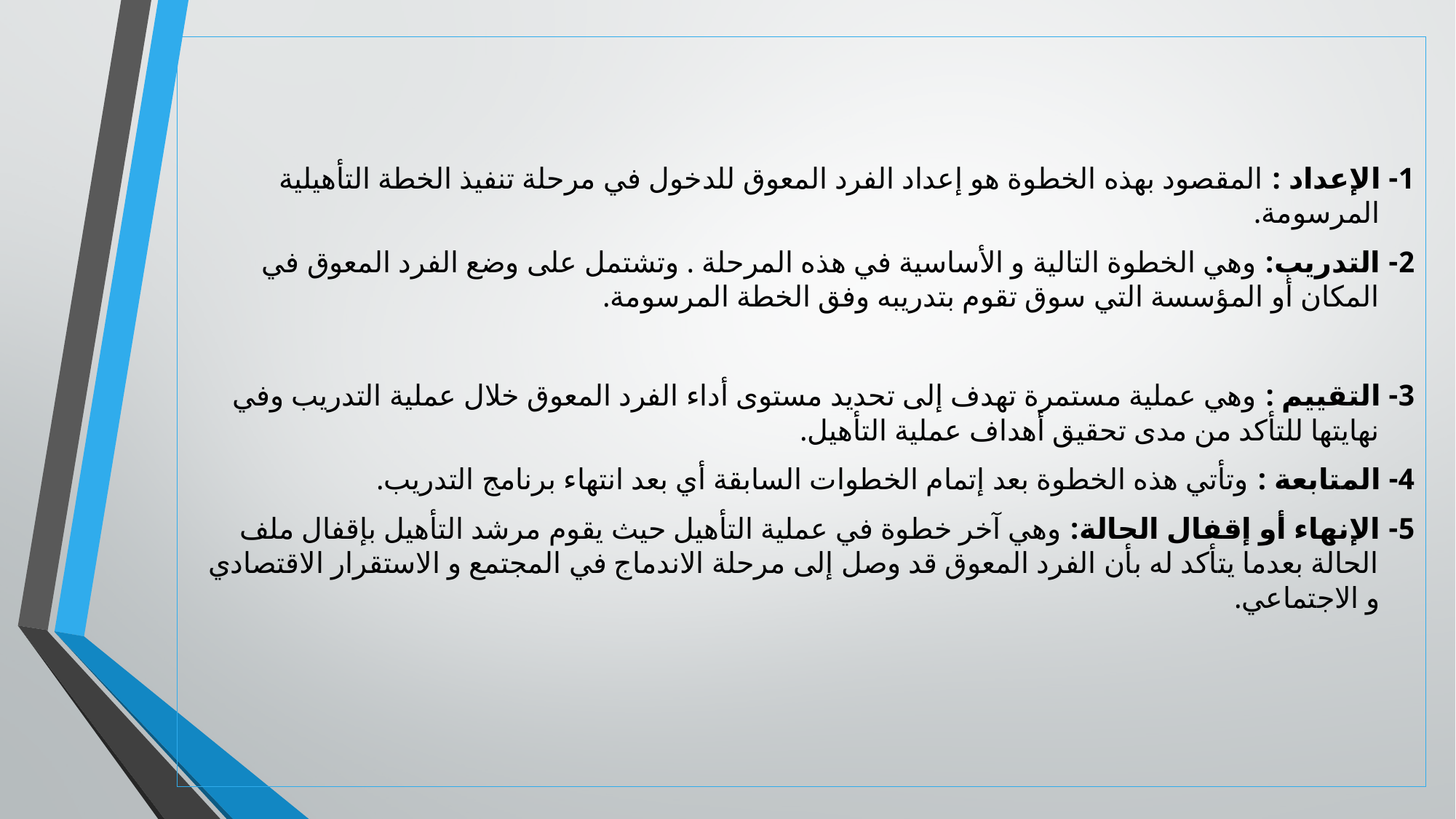

1- الإعداد : المقصود بهذه الخطوة هو إعداد الفرد المعوق للدخول في مرحلة تنفيذ الخطة التأهيلية المرسومة.
2- التدريب: وهي الخطوة التالية و الأساسية في هذه المرحلة . وتشتمل على وضع الفرد المعوق في المكان أو المؤسسة التي سوق تقوم بتدريبه وفق الخطة المرسومة.

3- التقييم : وهي عملية مستمرة تهدف إلى تحديد مستوى أداء الفرد المعوق خلال عملية التدريب وفي نهايتها للتأكد من مدى تحقيق أهداف عملية التأهيل.
4- المتابعة : وتأتي هذه الخطوة بعد إتمام الخطوات السابقة أي بعد انتهاء برنامج التدريب.
5- الإنهاء أو إقفال الحالة: وهي آخر خطوة في عملية التأهيل حيث يقوم مرشد التأهيل بإقفال ملف الحالة بعدما يتأكد له بأن الفرد المعوق قد وصل إلى مرحلة الاندماج في المجتمع و الاستقرار الاقتصادي و الاجتماعي.